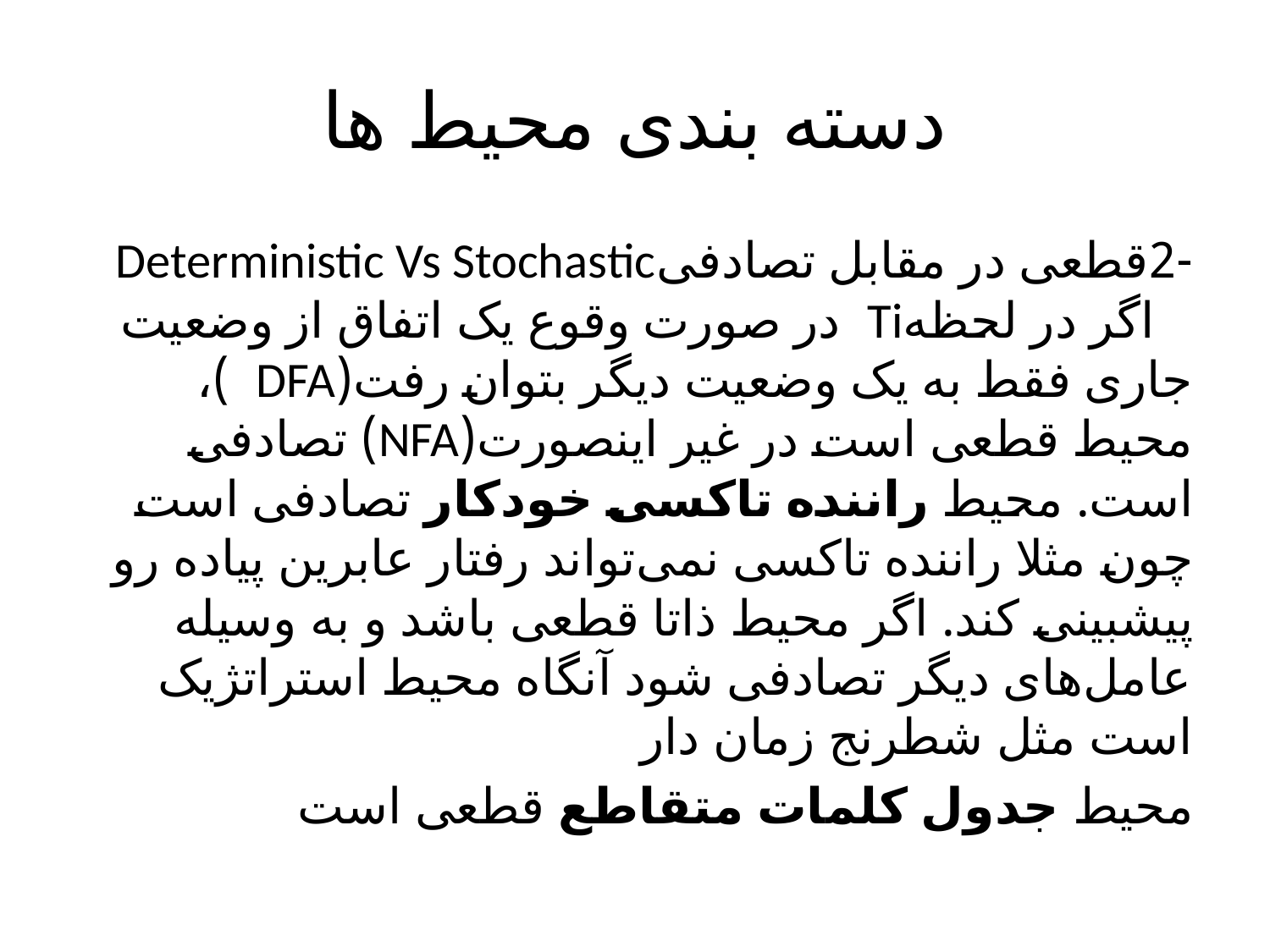

# دسته بندی محیط ها
-2قطعی در مقابل تصادفیDeterministic Vs Stochastic       اگر در لحظهTi  در صورت وقوع یک اتفاق از وضعیت جاری فقط به یک وضعیت دیگر بتوان رفت(DFA  )، محیط قطعی است در غیر اینصورت(NFA) تصادفی است. محیط راننده تاکسی خودکار تصادفی است چون مثلا راننده تاکسی نمی‌تواند رفتار عابرین پیاده رو پیشبینی‌ کند. اگر محیط ذاتا قطعی باشد و به وسیله عامل‌های دیگر تصادفی شود آنگاه محیط استراتژیک است مثل شطرنج زمان دار
محیط جدول کلمات متقاطع قطعی است